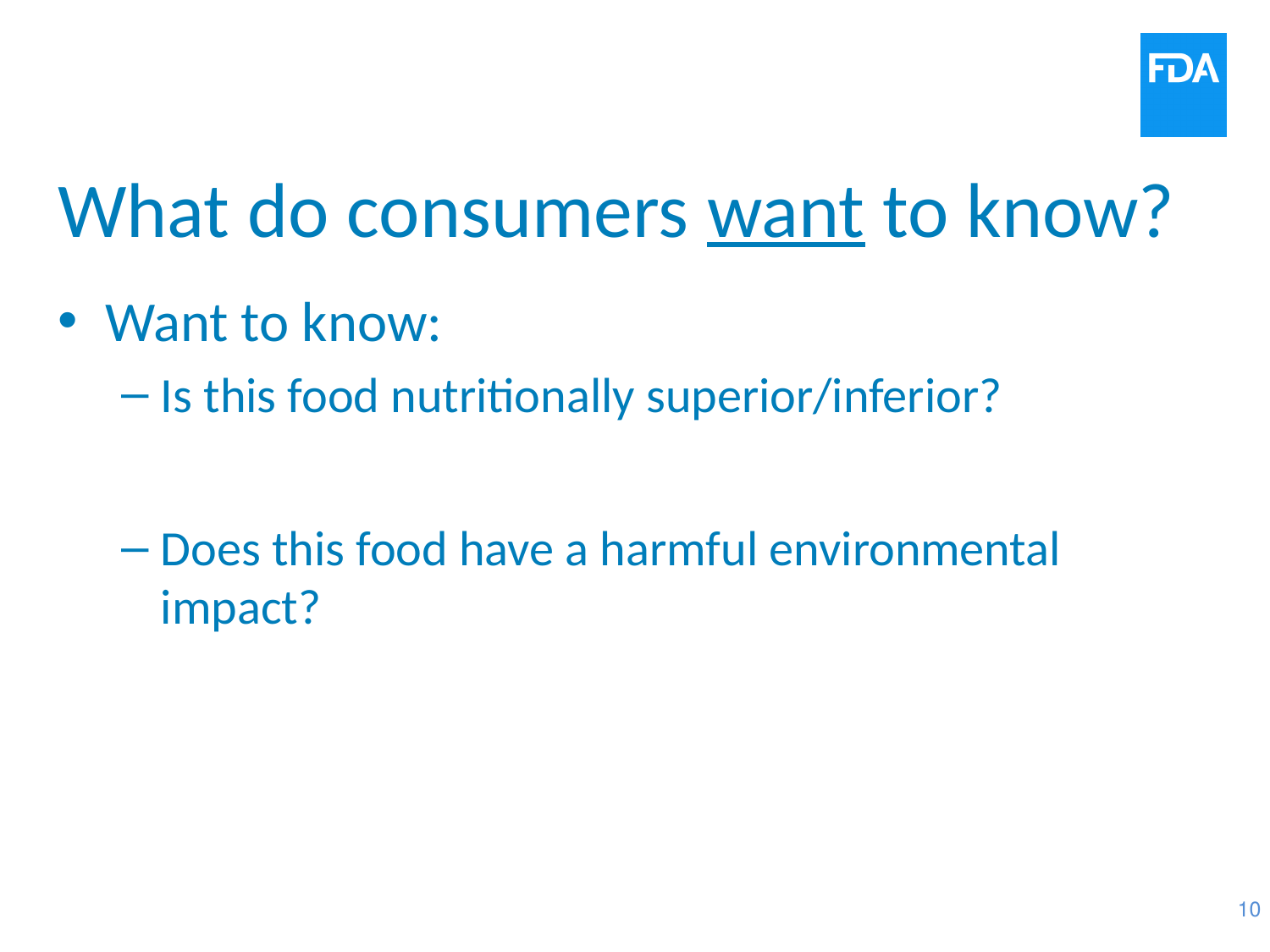

# What do consumers want to know?
Want to know:
Is this food nutritionally superior/inferior?

Does this food have a harmful environmental impact?